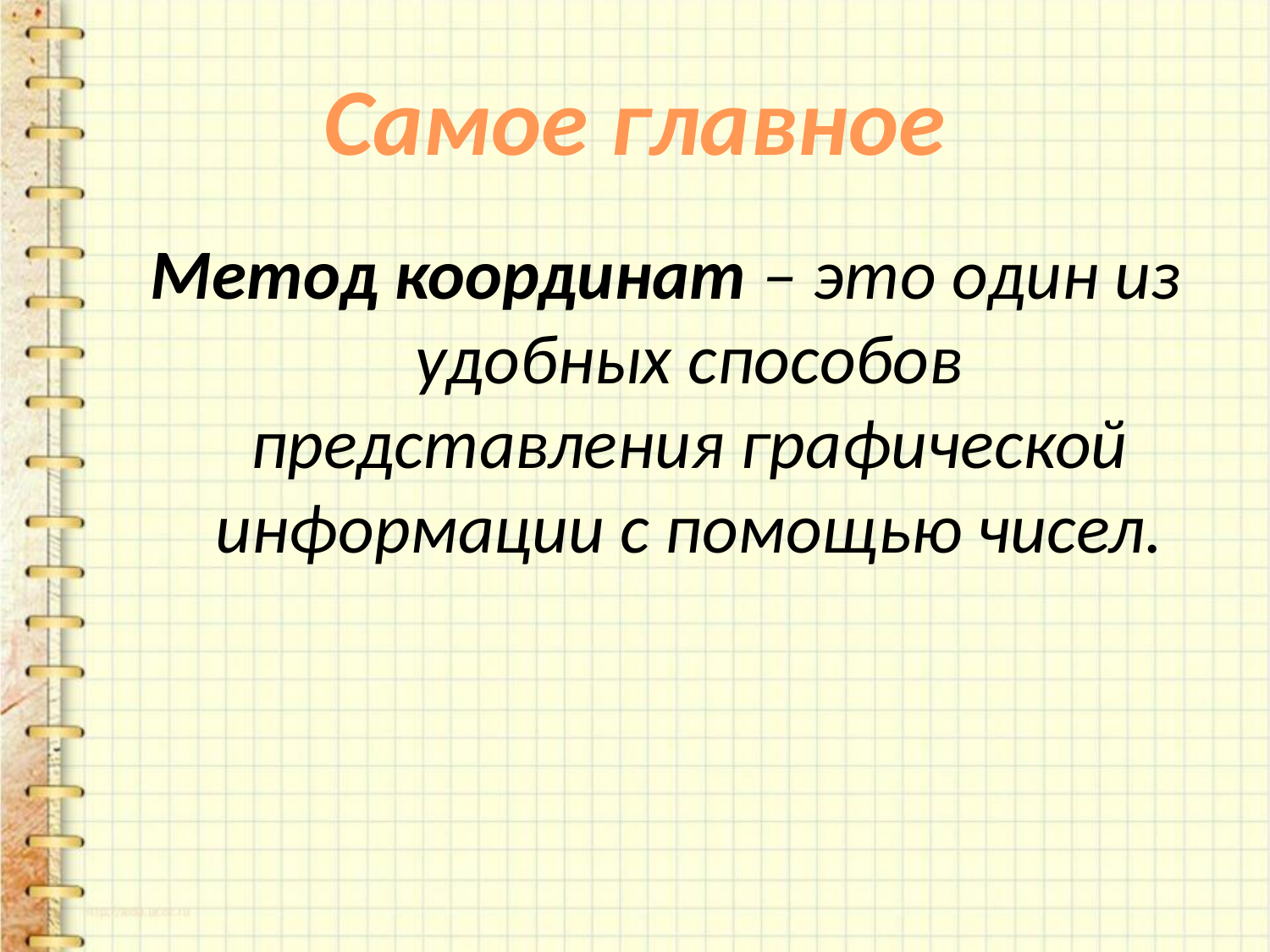

# Самое главное
Метод координат – это один из удобных способов представления графической информации с помощью чисел.